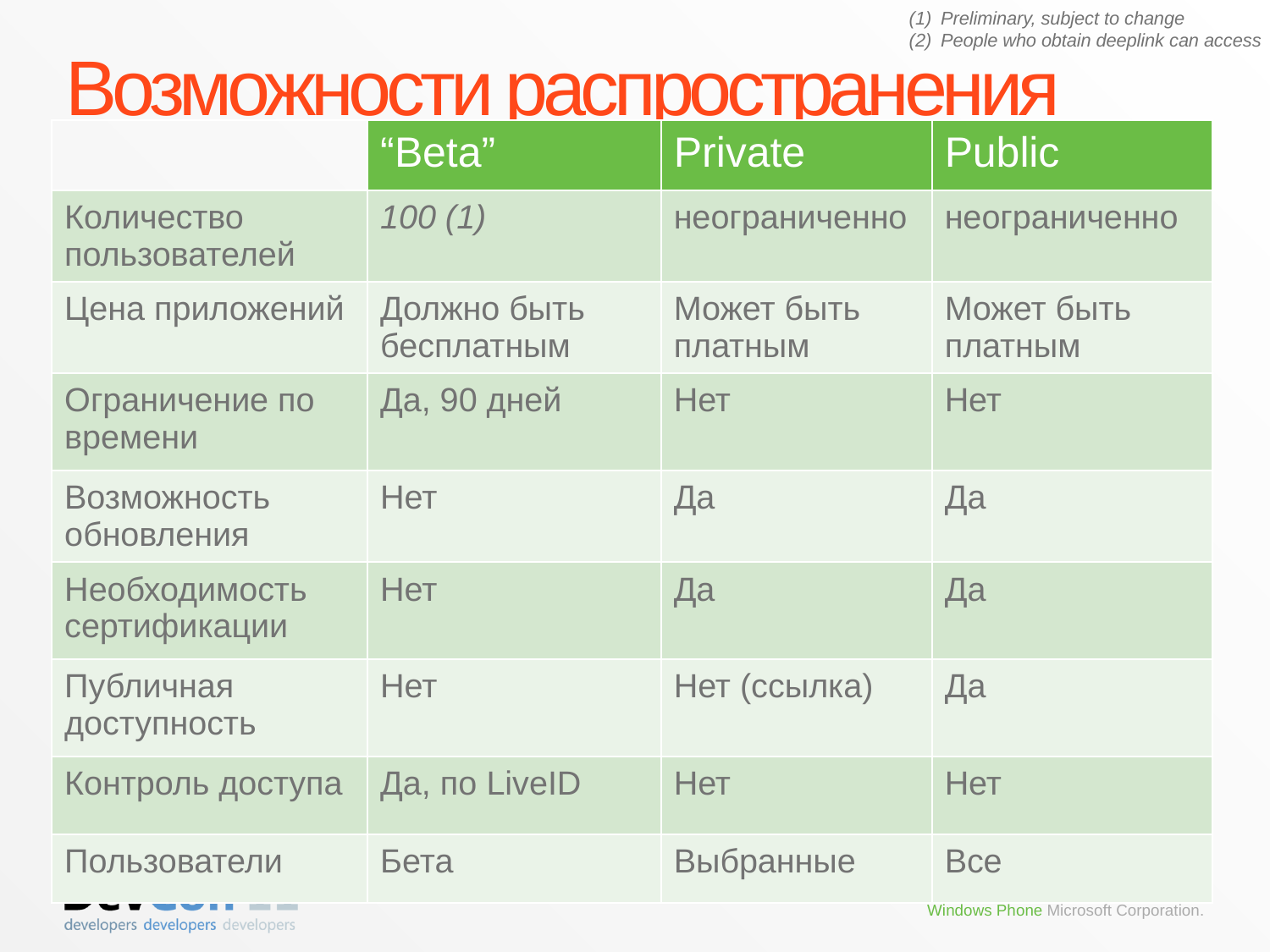

Preliminary, subject to change
People who obtain deeplink can access
# Возможности распространения
|  | “Beta” | Private | Public |
| --- | --- | --- | --- |
| Количество пользователей | 100 (1) | неограниченно | неограниченно |
| Цена приложений | Должно быть бесплатным | Может быть платным | Может быть платным |
| Ограничение по времени | Да, 90 дней | Нет | Нет |
| Возможность обновления | Нет | Да | Да |
| Необходимость сертификации | Нет | Да | Да |
| Публичная доступность | Нет | Нет (ссылка) | Да |
| Контроль доступа | Да, по LiveID | Нет | Нет |
| Пользователи | Бета | Выбранные | Все |